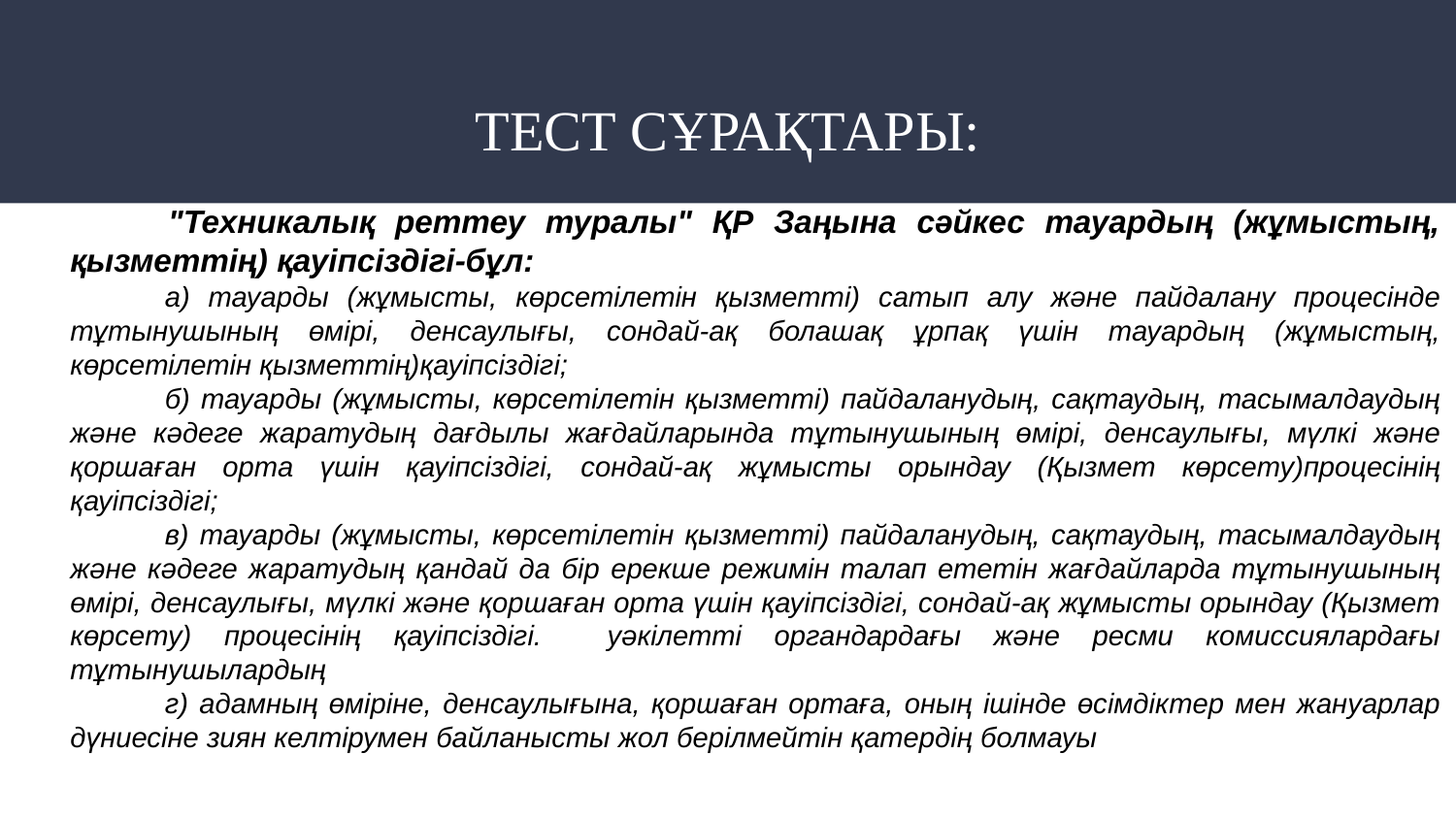

# ТЕСТ СҰРАҚТАРЫ:
"Техникалық реттеу туралы" ҚР Заңына сәйкес тауардың (жұмыстың, қызметтің) қауіпсіздігі-бұл:
а) тауарды (жұмысты, көрсетілетін қызметті) сатып алу және пайдалану процесінде тұтынушының өмірі, денсаулығы, сондай-ақ болашақ ұрпақ үшін тауардың (жұмыстың, көрсетілетін қызметтің)қауіпсіздігі;
б) тауарды (жұмысты, көрсетілетін қызметті) пайдаланудың, сақтаудың, тасымалдаудың және кәдеге жаратудың дағдылы жағдайларында тұтынушының өмірі, денсаулығы, мүлкі және қоршаған орта үшін қауіпсіздігі, сондай-ақ жұмысты орындау (Қызмет көрсету)процесінің қауіпсіздігі;
в) тауарды (жұмысты, көрсетілетін қызметті) пайдаланудың, сақтаудың, тасымалдаудың және кәдеге жаратудың қандай да бір ерекше режимін талап ететін жағдайларда тұтынушының өмірі, денсаулығы, мүлкі және қоршаған орта үшін қауіпсіздігі, сондай-ақ жұмысты орындау (Қызмет көрсету) процесінің қауіпсіздігі.  уәкілетті органдардағы және ресми комиссиялардағы тұтынушылардың
г) адамның өміріне, денсаулығына, қоршаған ортаға, оның ішінде өсімдіктер мен жануарлар дүниесіне зиян келтірумен байланысты жол берілмейтін қатердің болмауы